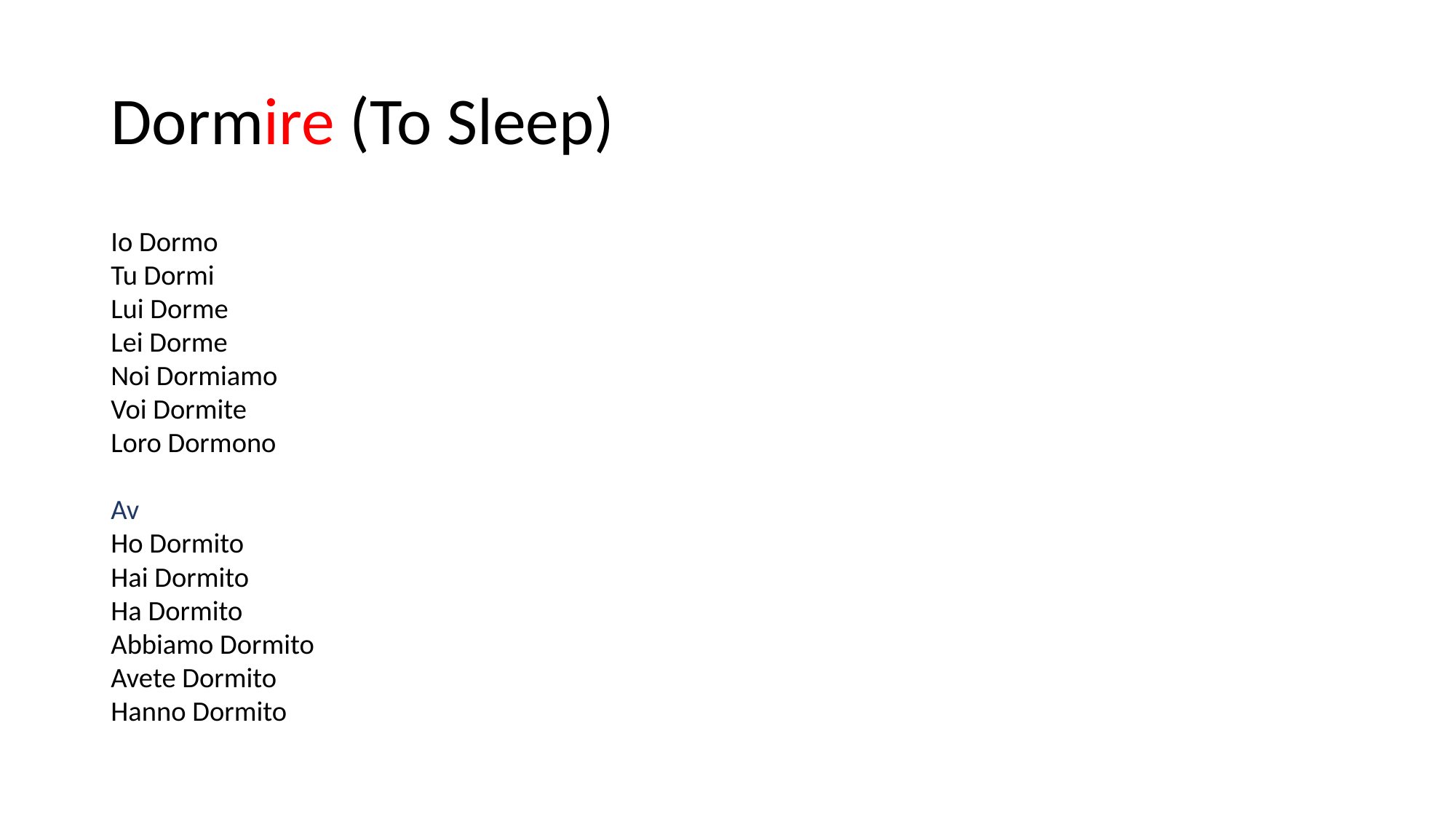

# Dormire (To Sleep)
Io Dormo
Tu Dormi
Lui Dorme
Lei Dorme
Noi Dormiamo
Voi Dormite
Loro Dormono

Av
Ho Dormito
Hai Dormito
Ha Dormito
Abbiamo Dormito
Avete Dormito
Hanno Dormito